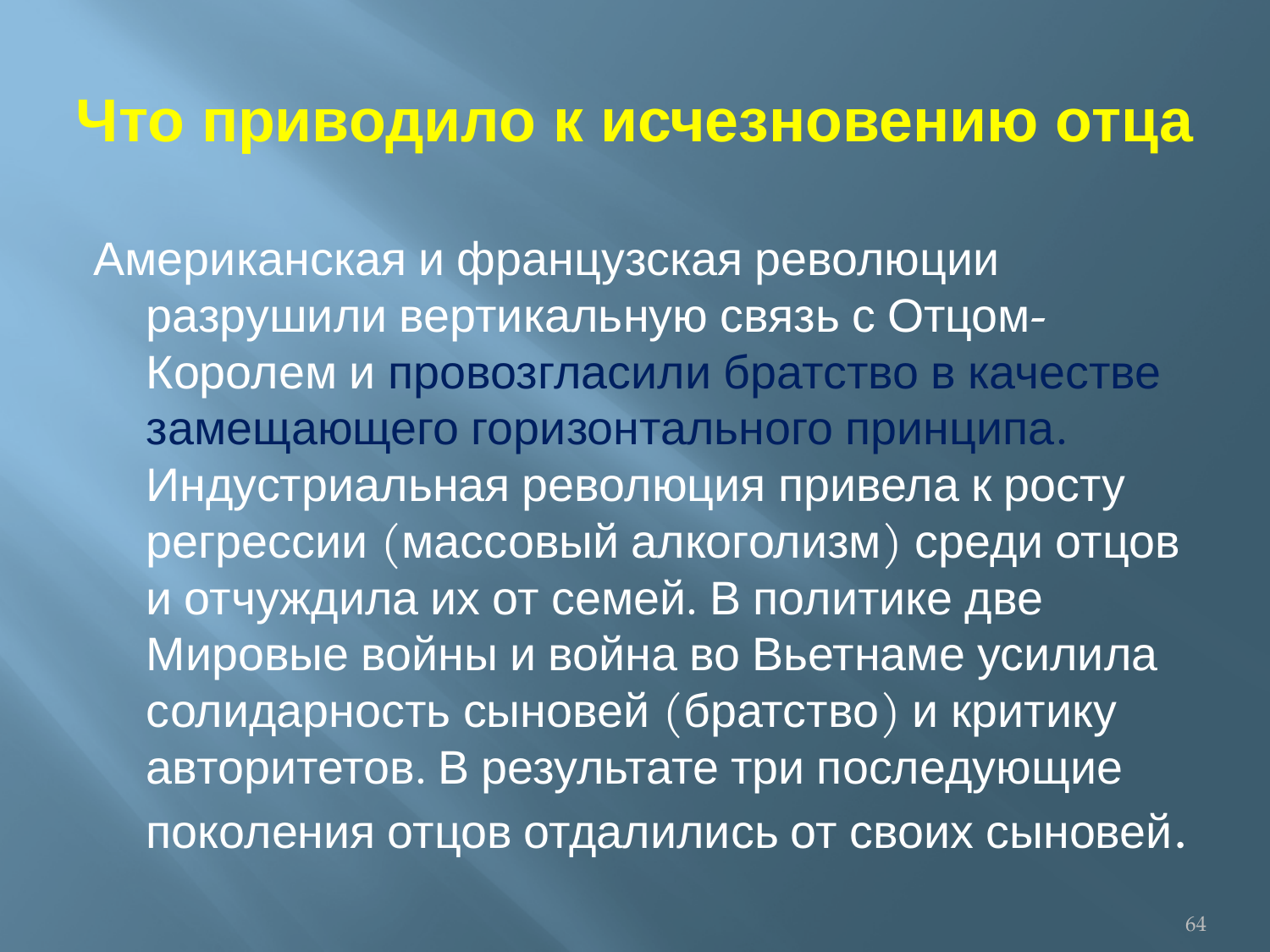

# Что приводило к исчезновению отца
Американская и французская революции разрушили вертикальную связь с Отцом-Королем и провозгласили братство в качестве замещающего горизонтального принципа. Индустриальная революция привела к росту регрессии (массовый алкоголизм) среди отцов и отчуждила их от семей. В политике две Мировые войны и война во Вьетнаме усилила солидарность сыновей (братство) и критику авторитетов. В результате три последующие поколения отцов отдалились от своих сыновей.

64